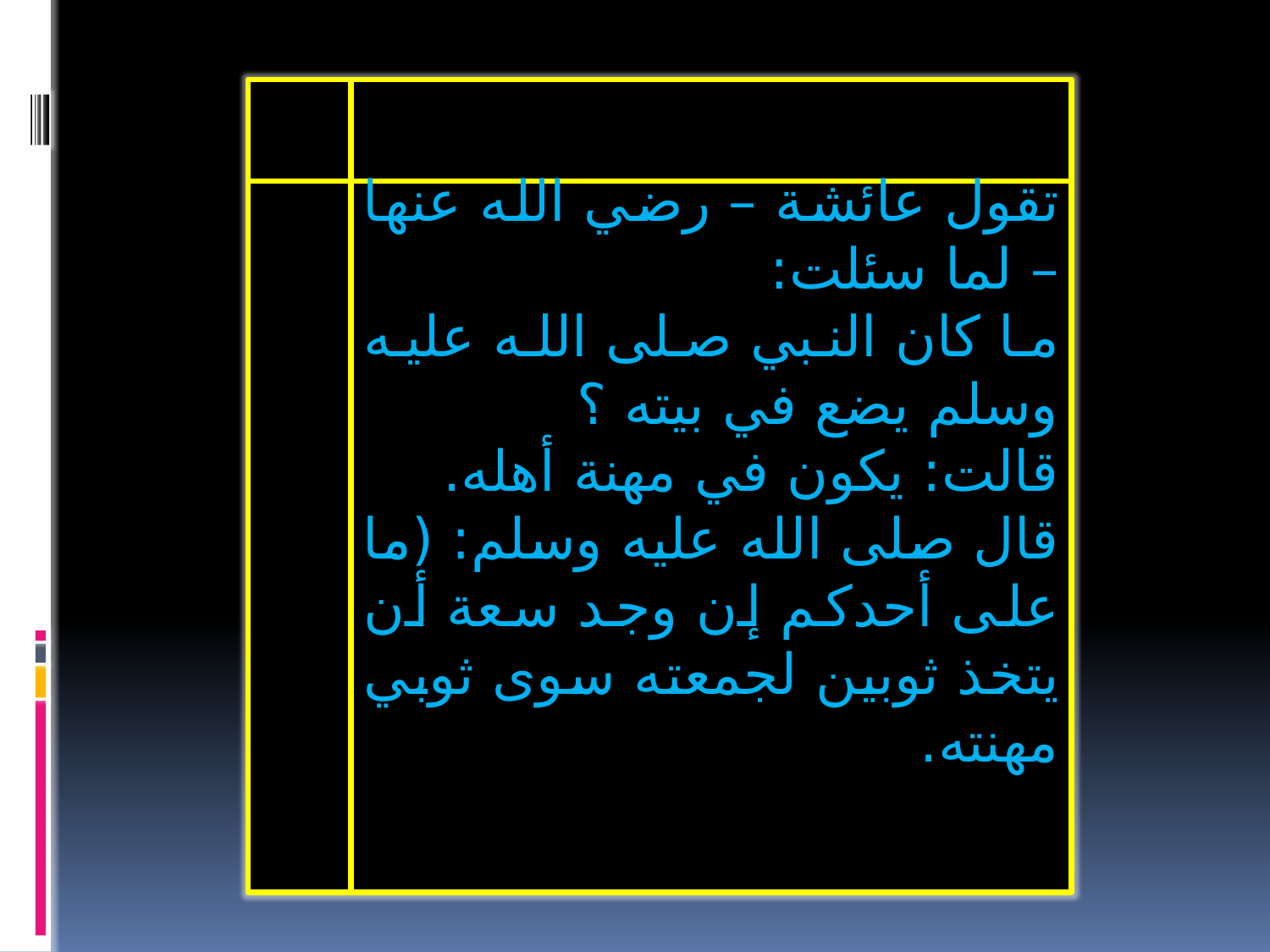

تقول عائشة – رضي الله عنها – لما سئلت:
ما كان النبي صلى الله عليه وسلم يضع في بيته ؟
قالت: يكون في مهنة أهله.
قال صلى الله عليه وسلم: (ما على أحدكم إن وجد سعة أن يتخذ ثوبين لجمعته سوى ثوبي مهنته.